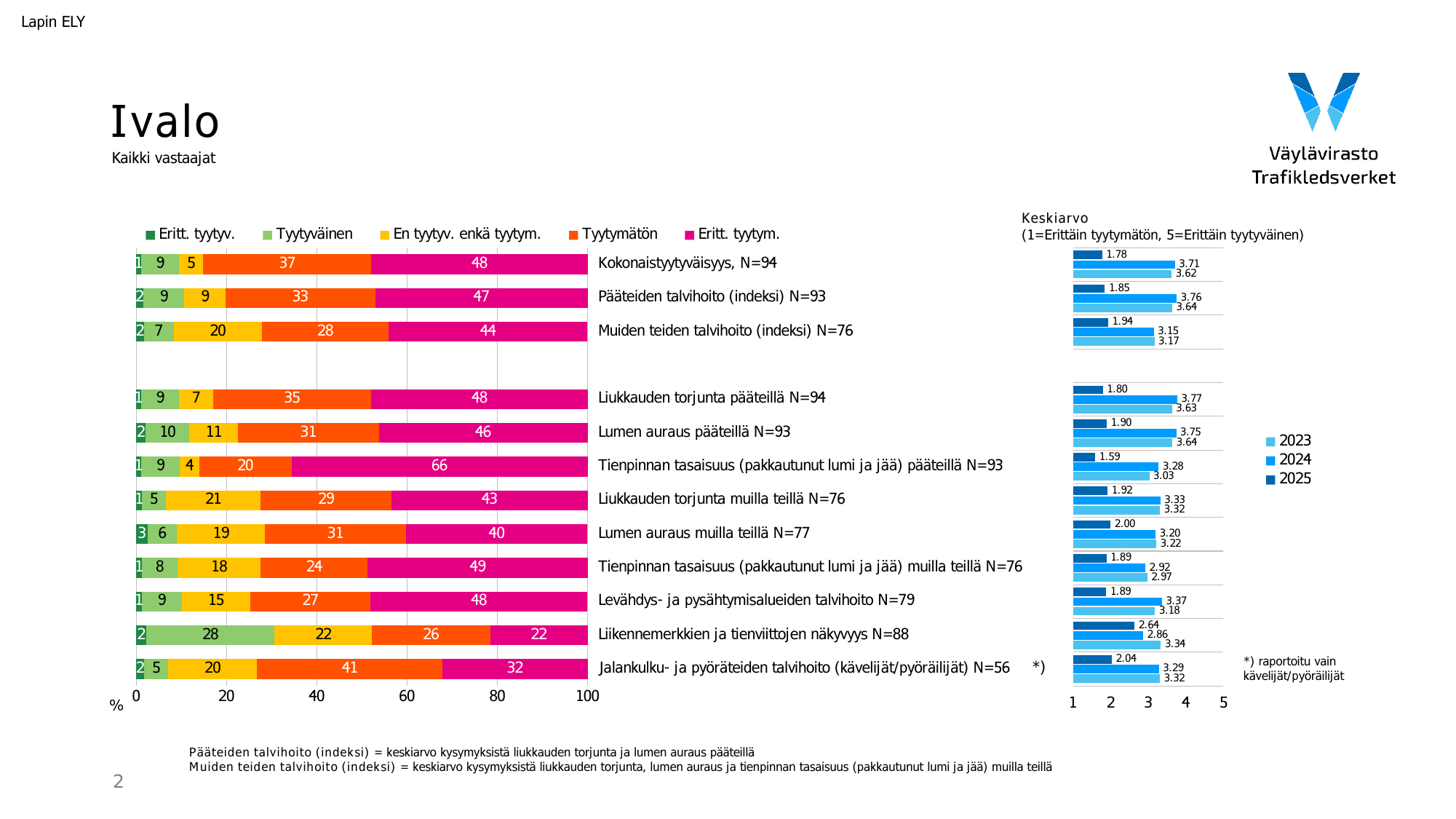

Lapin ELY
# Ivalo
Kaikki vastaajat
Keskiarvo
(1=Erittäin tyytymätön, 5=Erittäin tyytyväinen)

### Chart

| Category | Eritt. tyytyv. | Tyytyväinen | En tyytyv. enkä tyytym. | Tyytymätön | Eritt. tyytym. |
|---|---|---|---|---|---|
| Kokonaistyytyväisyys, N=94 | 1.06383 | 8.510638 | 5.319149 | 37.234043 | 47.87234 |
| Pääteiden talvihoito (indeksi) N=93 | 1.6071840000000002 | 9.0940285 | 9.0997485 | 33.1445895 | 47.054449500000004 |
| Muiden teiden talvihoito (indeksi) N=76 | 1.7429936666666668 | 6.550467 | 19.651401333333336 | 27.93347 | 44.121668 |
|  | None | None | None | None | None |
| Liukkauden torjunta pääteillä N=94 | 1.06383 | 8.510638 | 7.446809 | 35.106383 | 47.87234 |
| Lumen auraus pääteillä N=93 | 2.150538 | 9.677419 | 10.752688 | 31.182796 | 46.236559 |
| Tienpinnan tasaisuus (pakkautunut lumi ja jää) pääteillä N=93 | 1.075269 | 8.602151 | 4.301075 | 20.430108 | 65.591398 |
| Liukkauden torjunta muilla teillä N=76 | 1.315789 | 5.263158 | 21.052632 | 28.947368 | 43.421053 |
| Lumen auraus muilla teillä N=77 | 2.597403 | 6.493506 | 19.480519 | 31.168831 | 40.25974 |
| Tienpinnan tasaisuus (pakkautunut lumi ja jää) muilla teillä N=76 | 1.315789 | 7.894737 | 18.421053 | 23.684211 | 48.684211 |
| Levähdys- ja pysähtymisalueiden talvihoito N=79 | 1.265823 | 8.860759 | 15.189873 | 26.582278 | 48.101266 |
| Liikennemerkkien ja tienviittojen näkyvyys N=88 | 2.272727 | 28.409091 | 21.590909 | 26.136364 | 21.590909 |
| Jalankulku- ja pyöräteiden talvihoito (kävelijät/pyöräilijät) N=56 | 1.785714 | 5.357143 | 19.642857 | 41.071429 | 32.142857 |

### Chart

| Category | 2025 | 2024 | 2023 |
|---|---|---|---|
*) raportoitu vain
kävelijät/pyöräilijät
*)
%
Pääteiden talvihoito (indeksi) = keskiarvo kysymyksistä liukkauden torjunta ja lumen auraus pääteillä
Muiden teiden talvihoito (indeksi) = keskiarvo kysymyksistä liukkauden torjunta, lumen auraus ja tienpinnan tasaisuus (pakkautunut lumi ja jää) muilla teillä

2